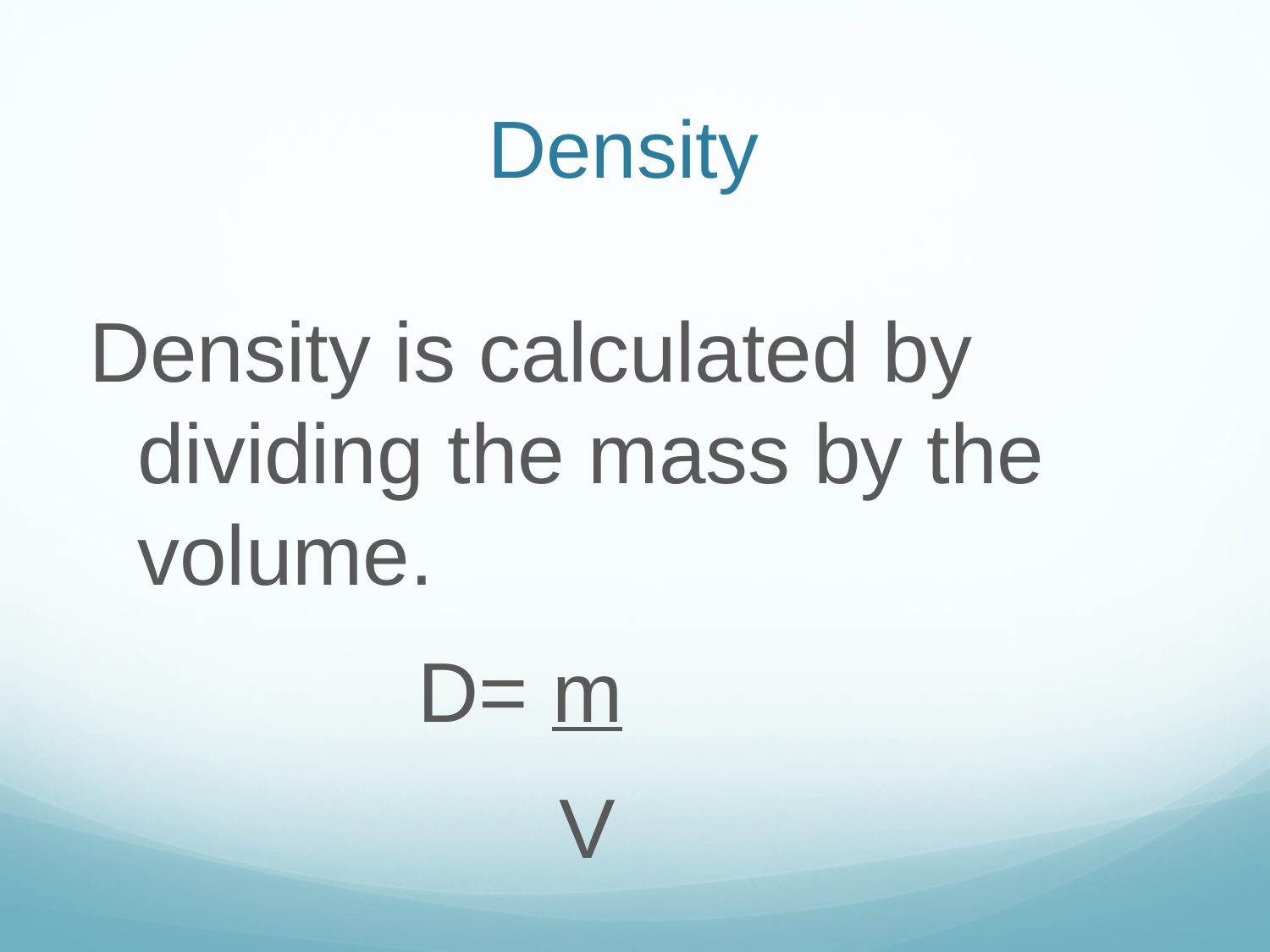

# Density

Density is calculated by dividing the mass by the volume.
              D= m
                    V